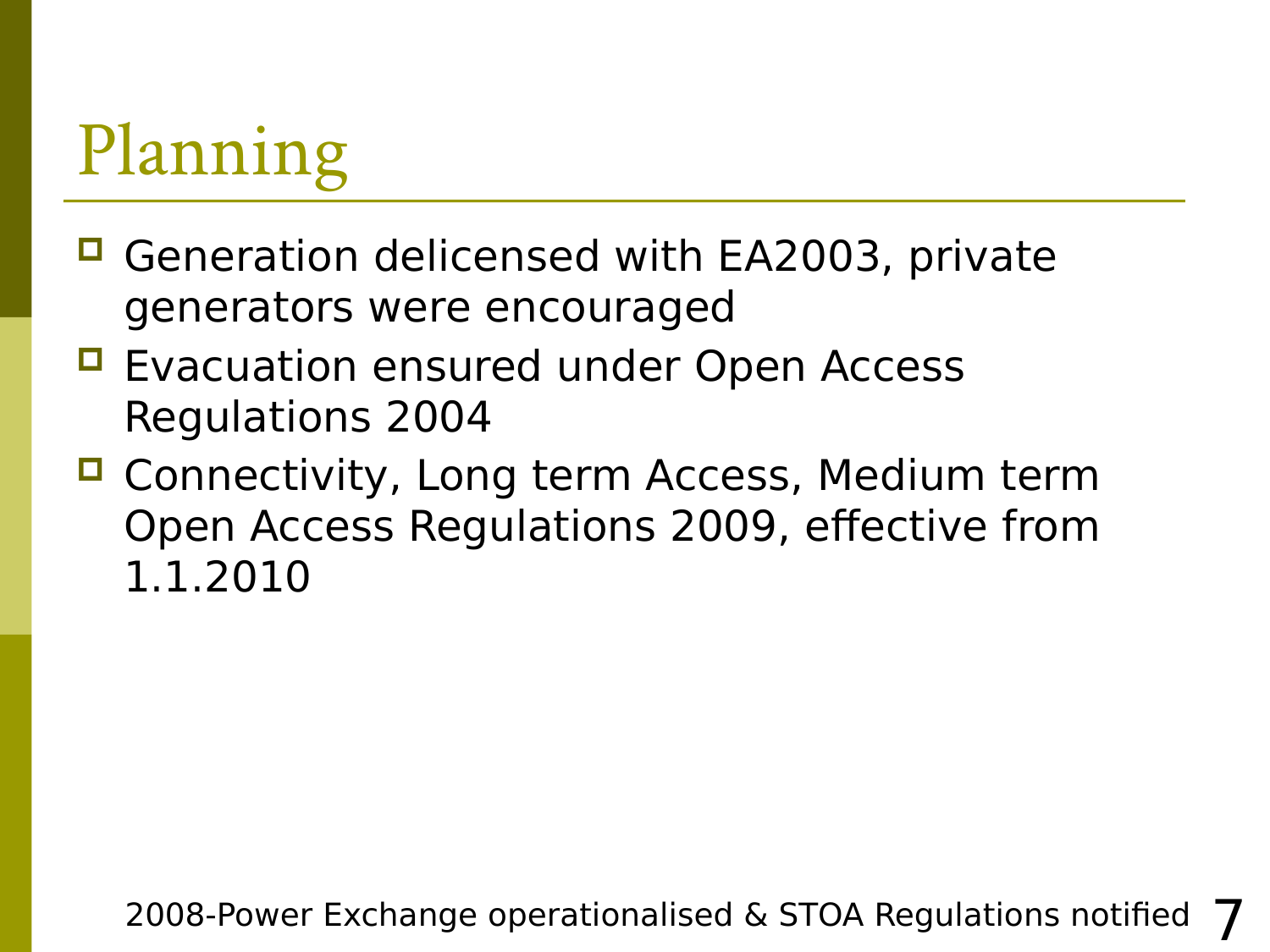

Planning
Generation delicensed with EA2003, private generators were encouraged
Evacuation ensured under Open Access Regulations 2004
Connectivity, Long term Access, Medium term Open Access Regulations 2009, effective from 1.1.2010

7
2008-Power Exchange operationalised & STOA Regulations notified